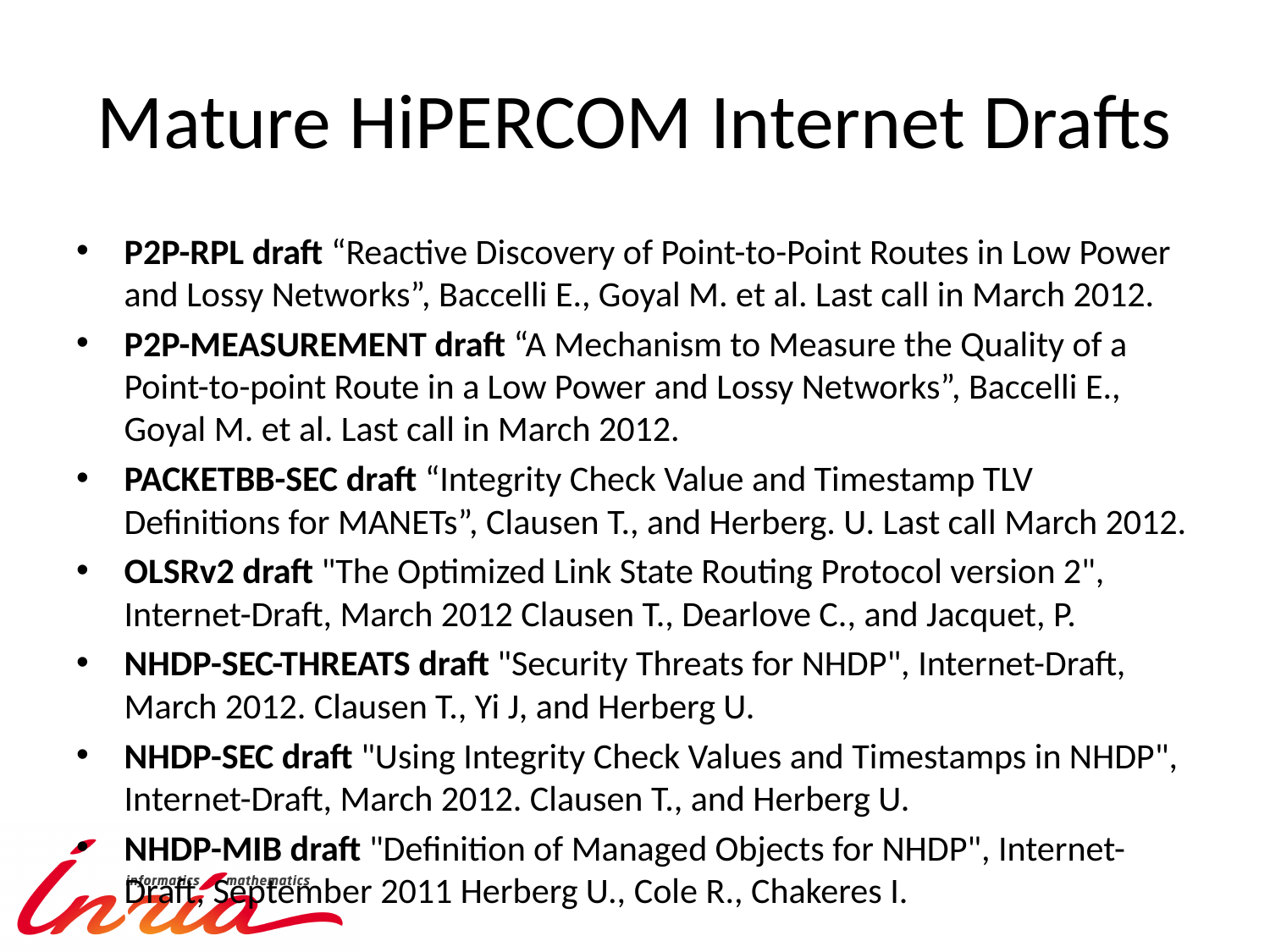

# Mature HiPERCOM Internet Drafts
P2P-RPL draft “Reactive Discovery of Point-to-Point Routes in Low Power and Lossy Networks”, Baccelli E., Goyal M. et al. Last call in March 2012.
P2P-MEASUREMENT draft “A Mechanism to Measure the Quality of a Point-to-point Route in a Low Power and Lossy Networks”, Baccelli E., Goyal M. et al. Last call in March 2012.
PACKETBB-SEC draft “Integrity Check Value and Timestamp TLV Definitions for MANETs”, Clausen T., and Herberg. U. Last call March 2012.
OLSRv2 draft "The Optimized Link State Routing Protocol version 2", Internet-Draft, March 2012 Clausen T., Dearlove C., and Jacquet, P.
NHDP-SEC-THREATS draft "Security Threats for NHDP", Internet-Draft, March 2012. Clausen T., Yi J, and Herberg U.
NHDP-SEC draft "Using Integrity Check Values and Timestamps in NHDP", Internet-Draft, March 2012. Clausen T., and Herberg U.
NHDP-MIB draft "Definition of Managed Objects for NHDP", Internet-Draft, September 2011 Herberg U., Cole R., Chakeres I.